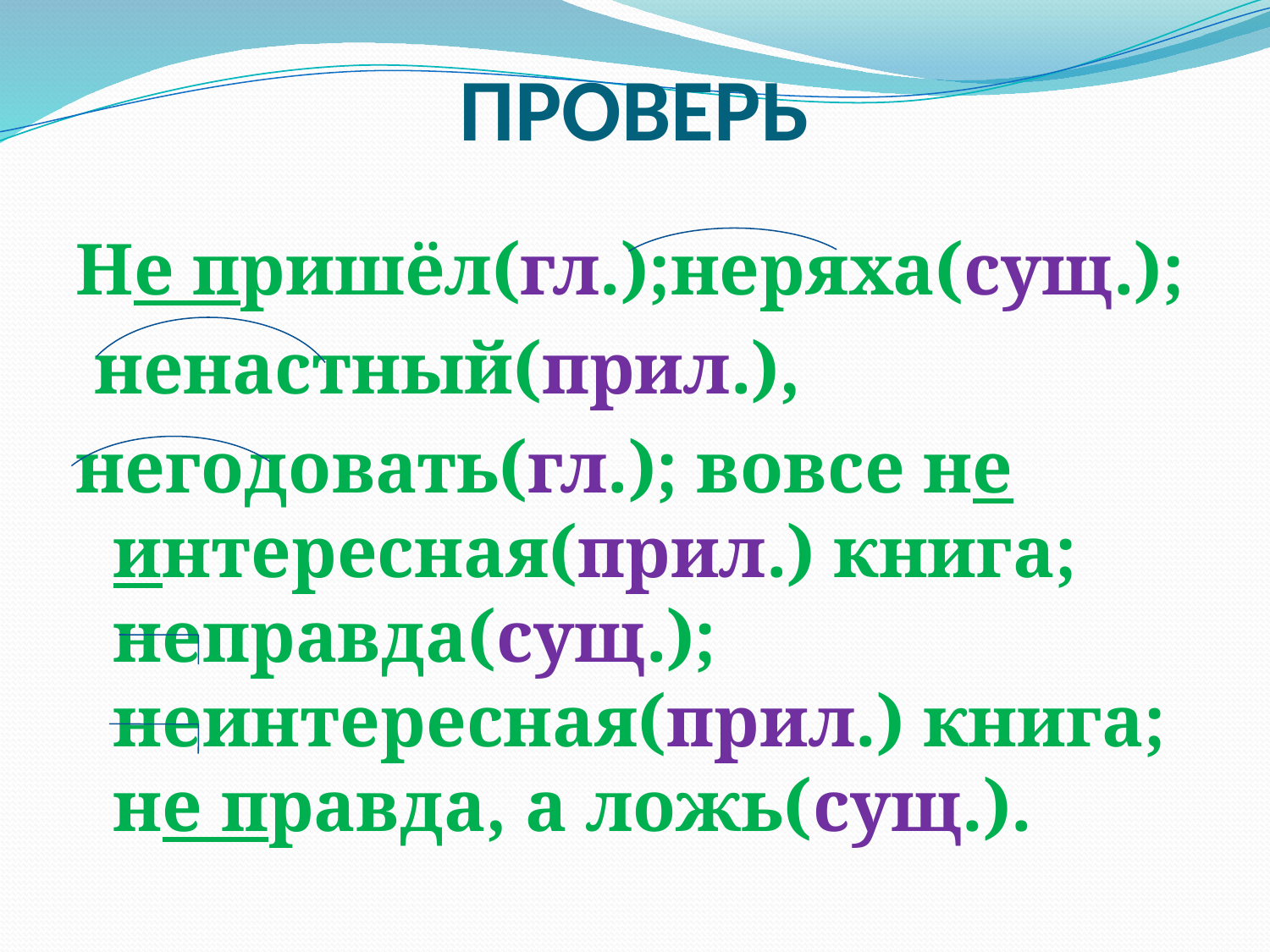

# ПРОВЕРЬ
Не пришёл(гл.);неряха(сущ.);
 ненастный(прил.),
негодовать(гл.); вовсе не интересная(прил.) книга; неправда(сущ.); неинтересная(прил.) книга; не правда, а ложь(сущ.).